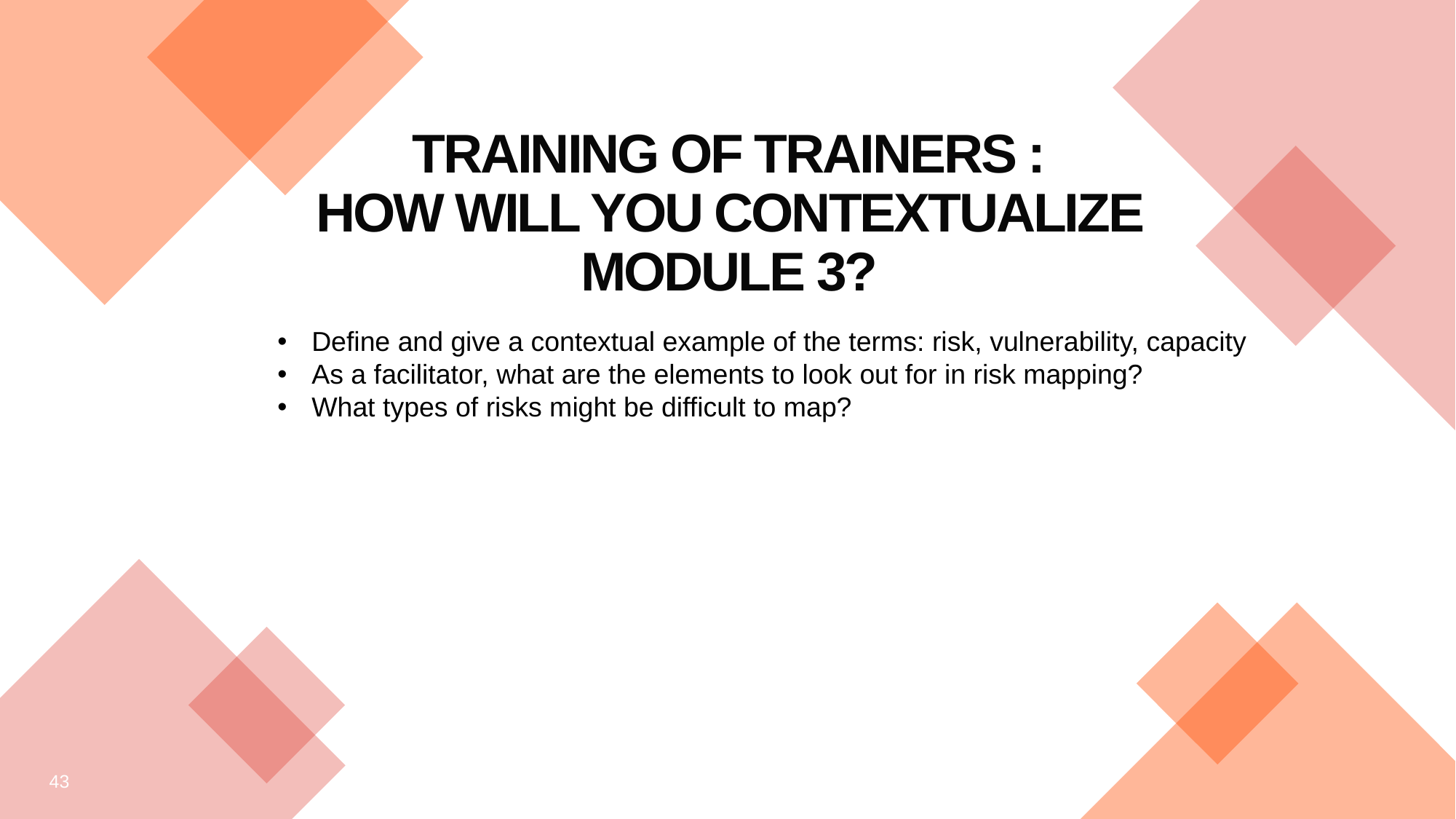

# TRAINING OF TRAINERS : How Will You contextualize module 3?

Define and give a contextual example of the terms: risk, vulnerability, capacity
As a facilitator, what are the elements to look out for in risk mapping?
What types of risks might be difficult to map?

43